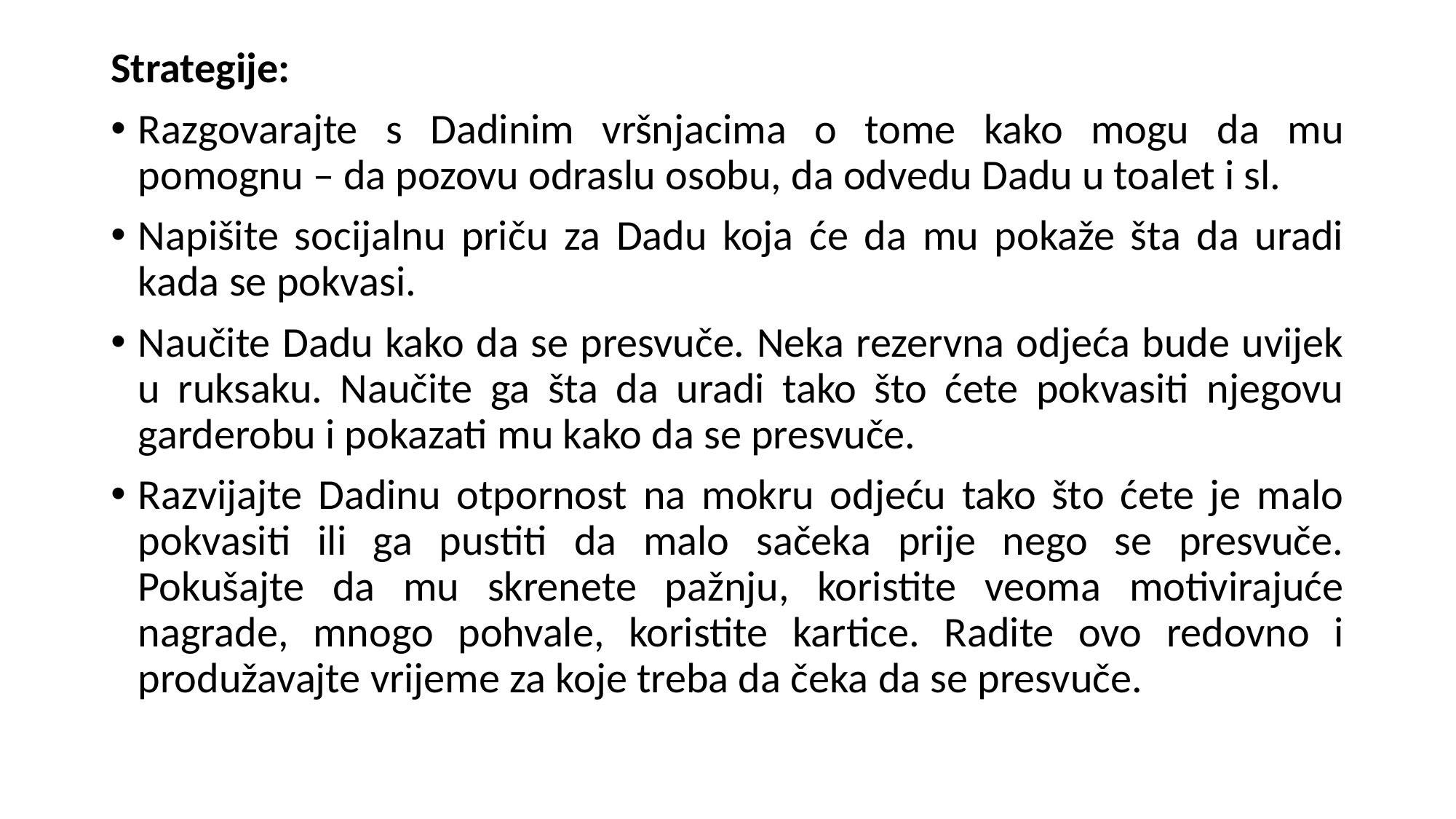

Strategije:
Razgovarajte s Dadinim vršnjacima o tome kako mogu da mu pomognu – da pozovu odraslu osobu, da odvedu Dadu u toalet i sl.
Napišite socijalnu priču za Dadu koja će da mu pokaže šta da uradi kada se pokvasi.
Naučite Dadu kako da se presvuče. Neka rezervna odjeća bude uvijek u ruksaku. Naučite ga šta da uradi tako što ćete pokvasiti njegovu garderobu i pokazati mu kako da se presvuče.
Razvijajte Dadinu otpornost na mokru odjeću tako što ćete je malo pokvasiti ili ga pustiti da malo sačeka prije nego se presvuče. Pokušajte da mu skrenete pažnju, koristite veoma motivirajuće nagrade, mnogo pohvale, koristite kartice. Radite ovo redovno i produžavajte vrijeme za koje treba da čeka da se presvuče.